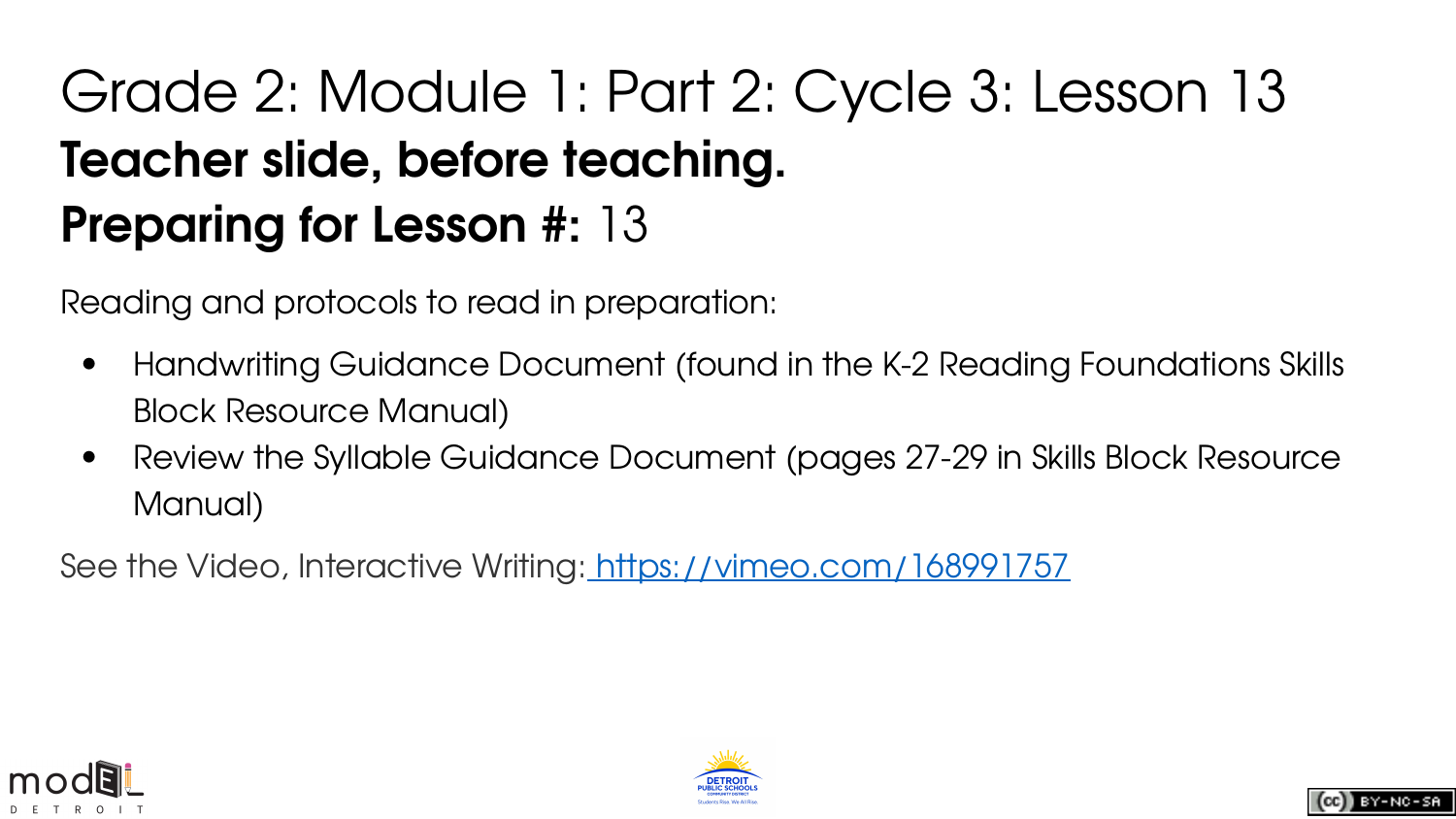

# Grade 2: Module 1: Part 2: Cycle 3: Lesson 13
Teacher slide, before teaching.

Preparing for Lesson #: 13
Reading and protocols to read in preparation:
Handwriting Guidance Document (found in the K-2 Reading Foundations Skills Block Resource Manual)
Review the Syllable Guidance Document (pages 27-29 in Skills Block Resource Manual)
See the Video, Interactive Writing: https://vimeo.com/168991757